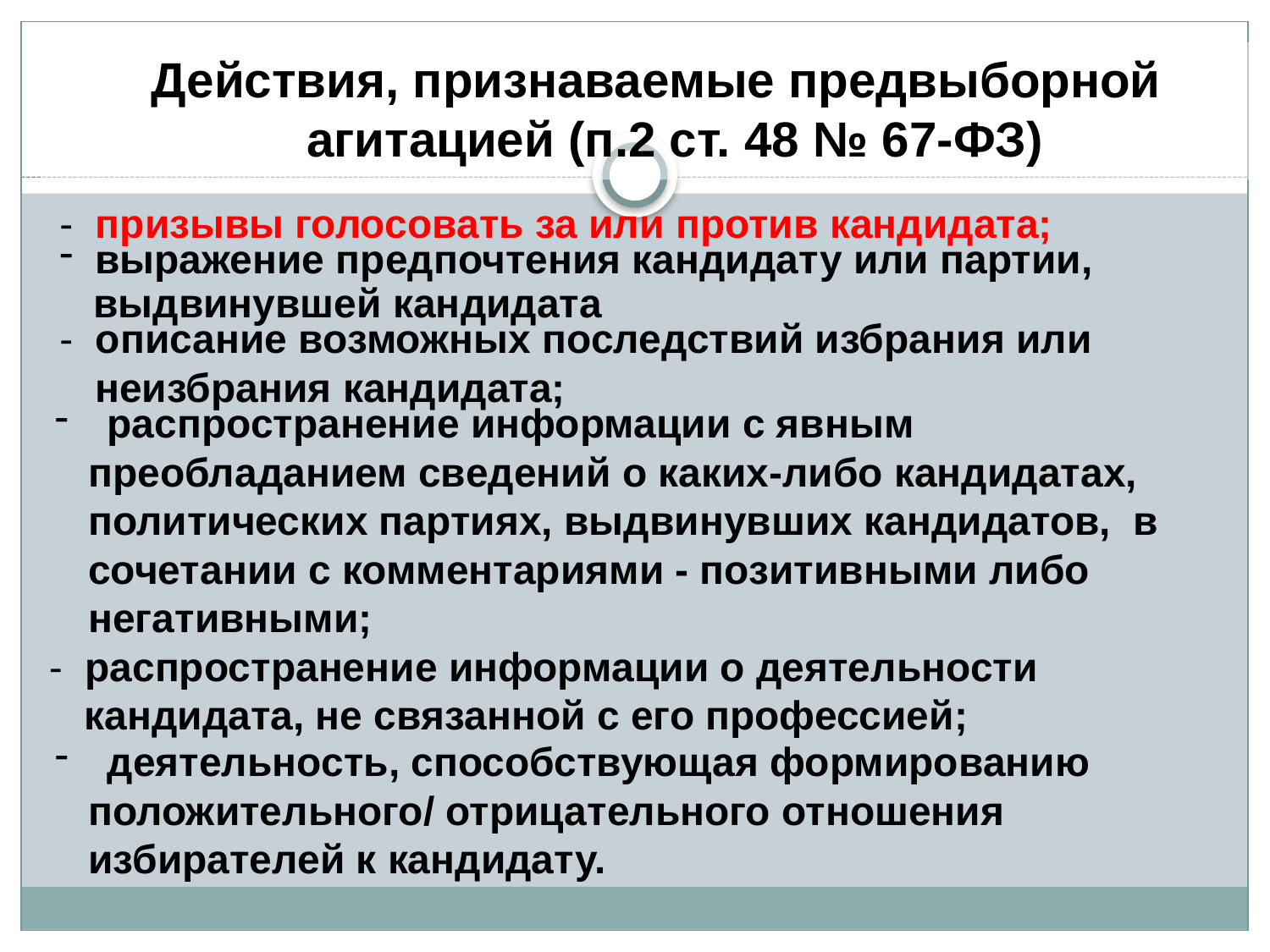

Действия, признаваемые предвыборной агитацией (п.2 ст. 48 № 67-ФЗ)
-  призывы голосовать за или против кандидата;
выражение предпочтения кандидату или партии,
   выдвинувшей кандидата
-  описание возможных последствий избрания или неизбрания кандидата;
  распространение информации с явным
   преобладанием сведений о каких-либо кандидатах,
   политических партиях, выдвинувших кандидатов,  в
   сочетании с комментариями - позитивными либо
   негативными;
-  распространение информации о деятельности кандидата, не связанной с его профессией;
  деятельность, способствующая формированию
   положительного/ отрицательного отношения
   избирателей к кандидату.